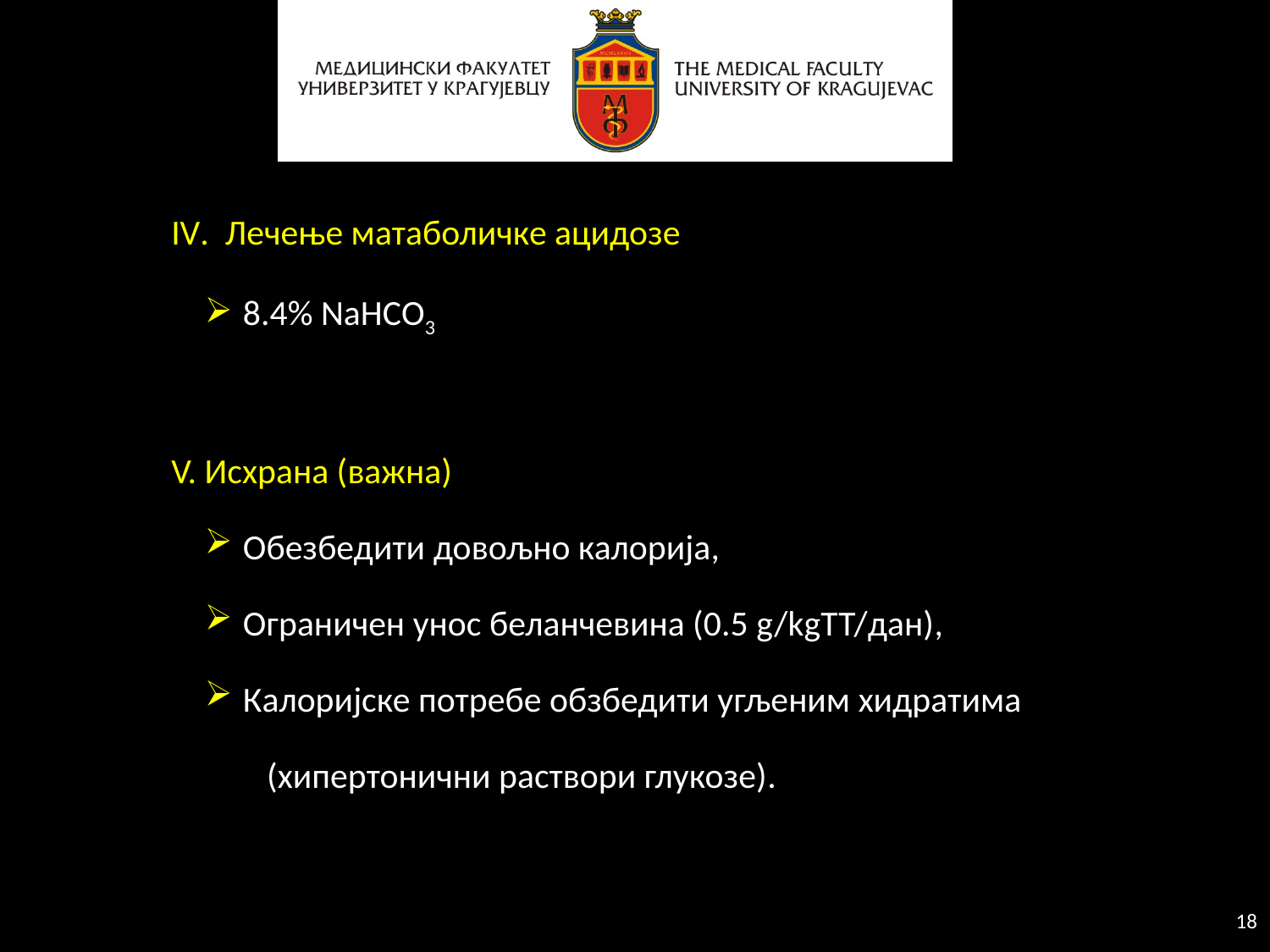

IV.  Лечење матаболичке ацидозе
 8.4% NaHCO3

V. Исхрана (важна)
 Обезбедити довољно калорија,
 Ограничен унос беланчевина (0.5 g/kgTT/дан),
 Калоријске потребе обзбедити угљеним хидратима
    (хипертонични раствори глукозе).
18